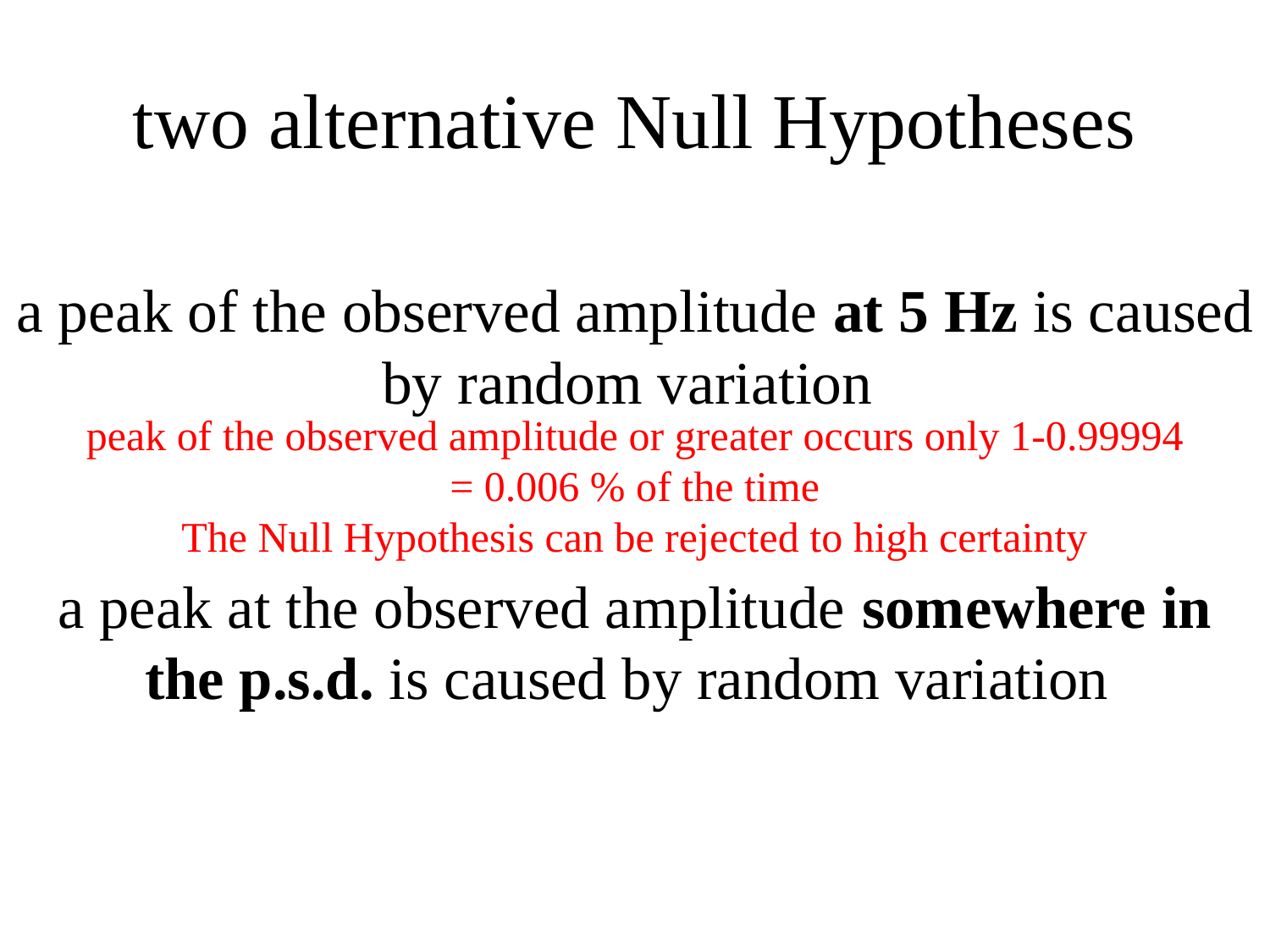

# two alternative Null Hypotheses
a peak of the observed amplitude at 5 Hz is caused by random variation
peak of the observed amplitude or greater occurs only 1-0.99994
= 0.006 % of the time
The Null Hypothesis can be rejected to high certainty
a peak at the observed amplitude somewhere in the p.s.d. is caused by random variation